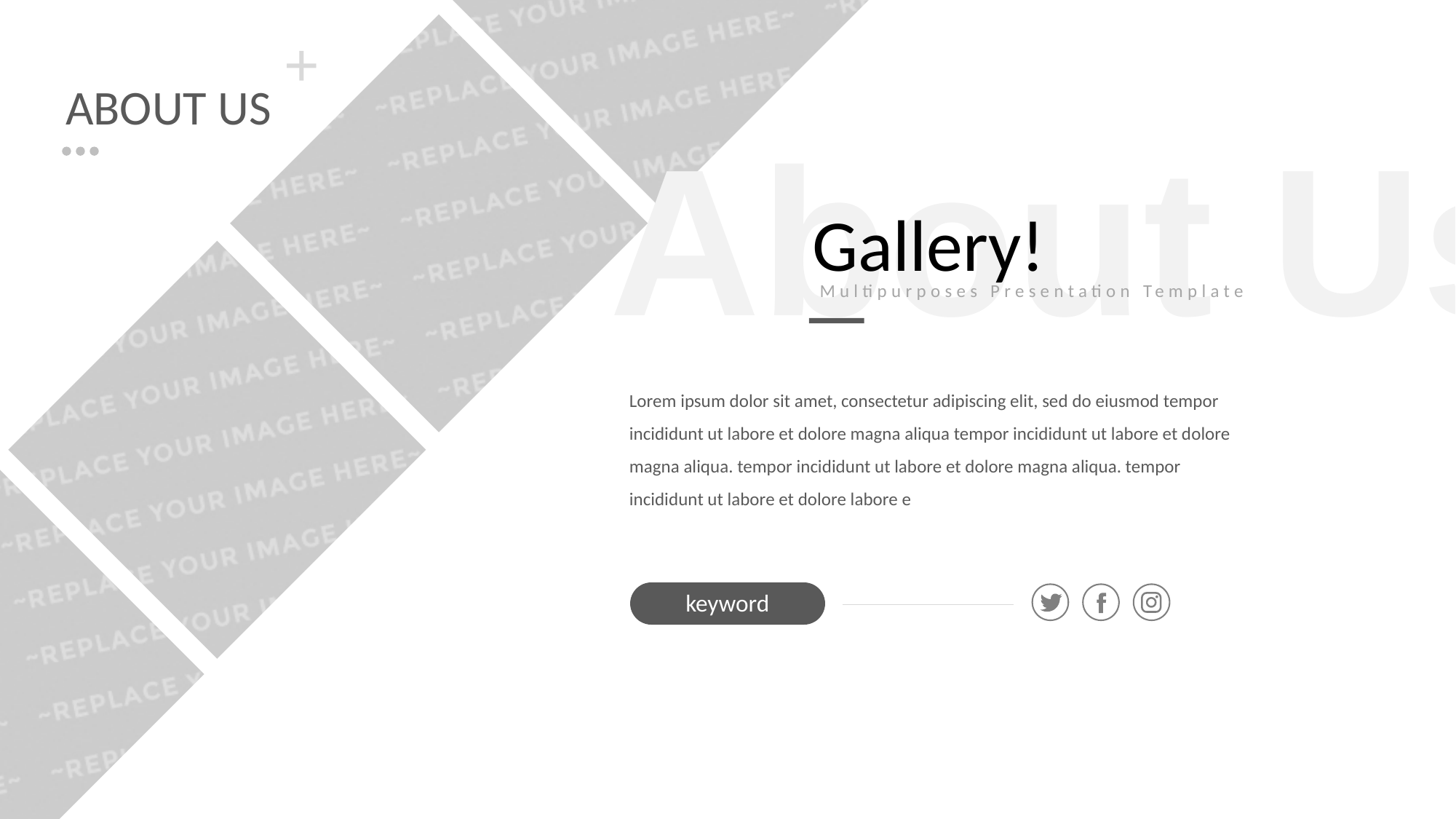

+
ABOUT US
About Us

Gallery!
Multipurposes Presentation Template

Lorem ipsum dolor sit amet, consectetur adipiscing elit, sed do eiusmod tempor incididunt ut labore et dolore magna aliqua tempor incididunt ut labore et dolore magna aliqua. tempor incididunt ut labore et dolore magna aliqua. tempor incididunt ut labore et dolore labore e

keyword